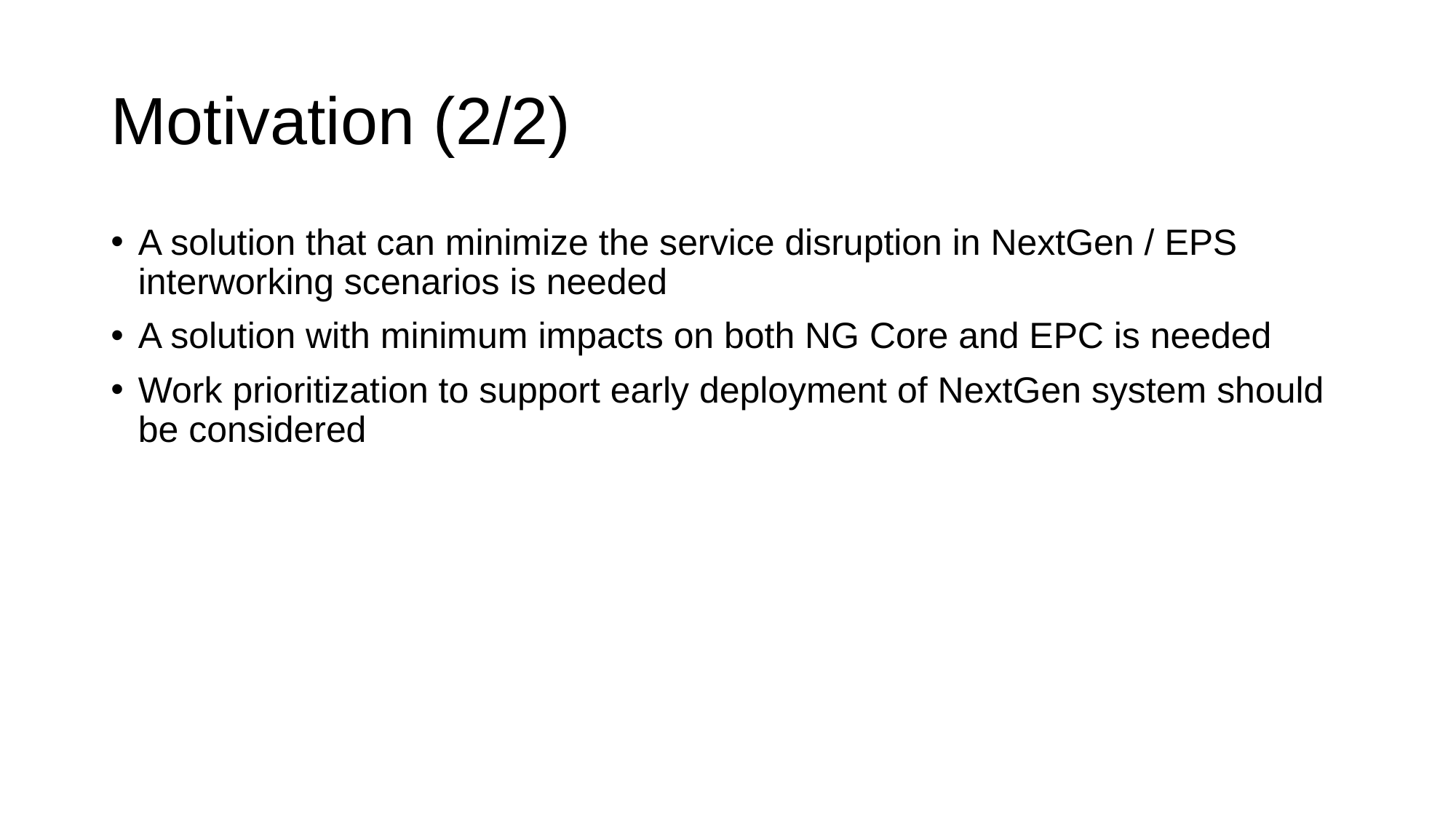

# Motivation (2/2)
A solution that can minimize the service disruption in NextGen / EPS interworking scenarios is needed
A solution with minimum impacts on both NG Core and EPC is needed
Work prioritization to support early deployment of NextGen system should be considered